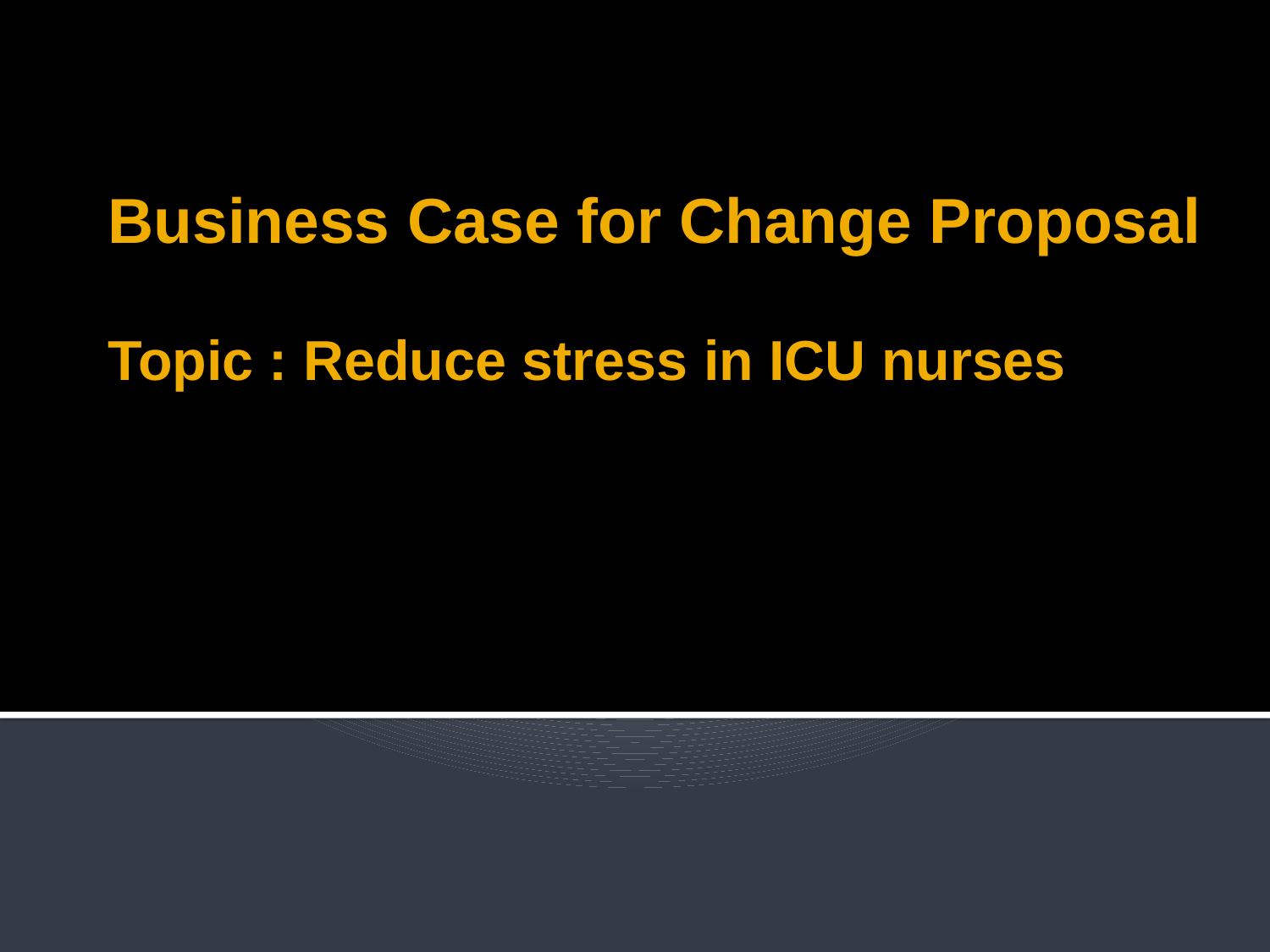

# Business Case for Change Proposal Topic : Reduce stress in ICU nurses